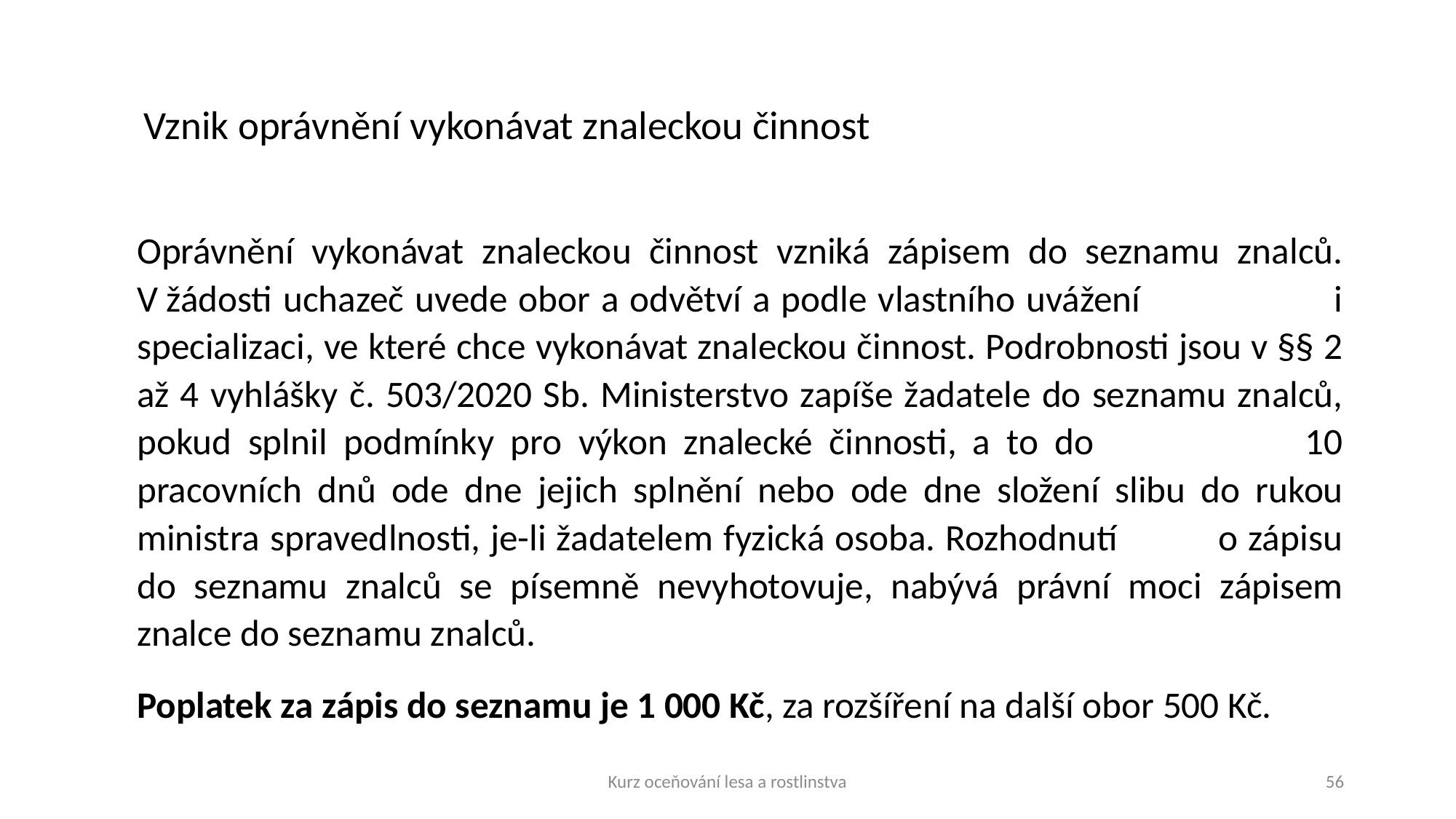

# Vznik oprávnění vykonávat znaleckou činnost
Oprávnění vykonávat znaleckou činnost vzniká zápisem do seznamu znalců. V žádosti uchazeč uvede obor a odvětví a podle vlastního uvážení                  i specializaci, ve které chce vykonávat znaleckou činnost. Podrobnosti jsou v §§ 2 až 4 vyhlášky č. 503/2020 Sb. Ministerstvo zapíše žadatele do seznamu znalců, pokud splnil podmínky pro výkon znalecké činnosti, a to do             10 pracovních dnů ode dne jejich splnění nebo ode dne složení slibu do rukou ministra spravedlnosti, je-li žadatelem fyzická osoba. Rozhodnutí          o zápisu do seznamu znalců se písemně nevyhotovuje, nabývá právní moci zápisem znalce do seznamu znalců.
Poplatek za zápis do seznamu je 1 000 Kč, za rozšíření na další obor 500 Kč.

Kurz oceňování lesa a rostlinstva
56